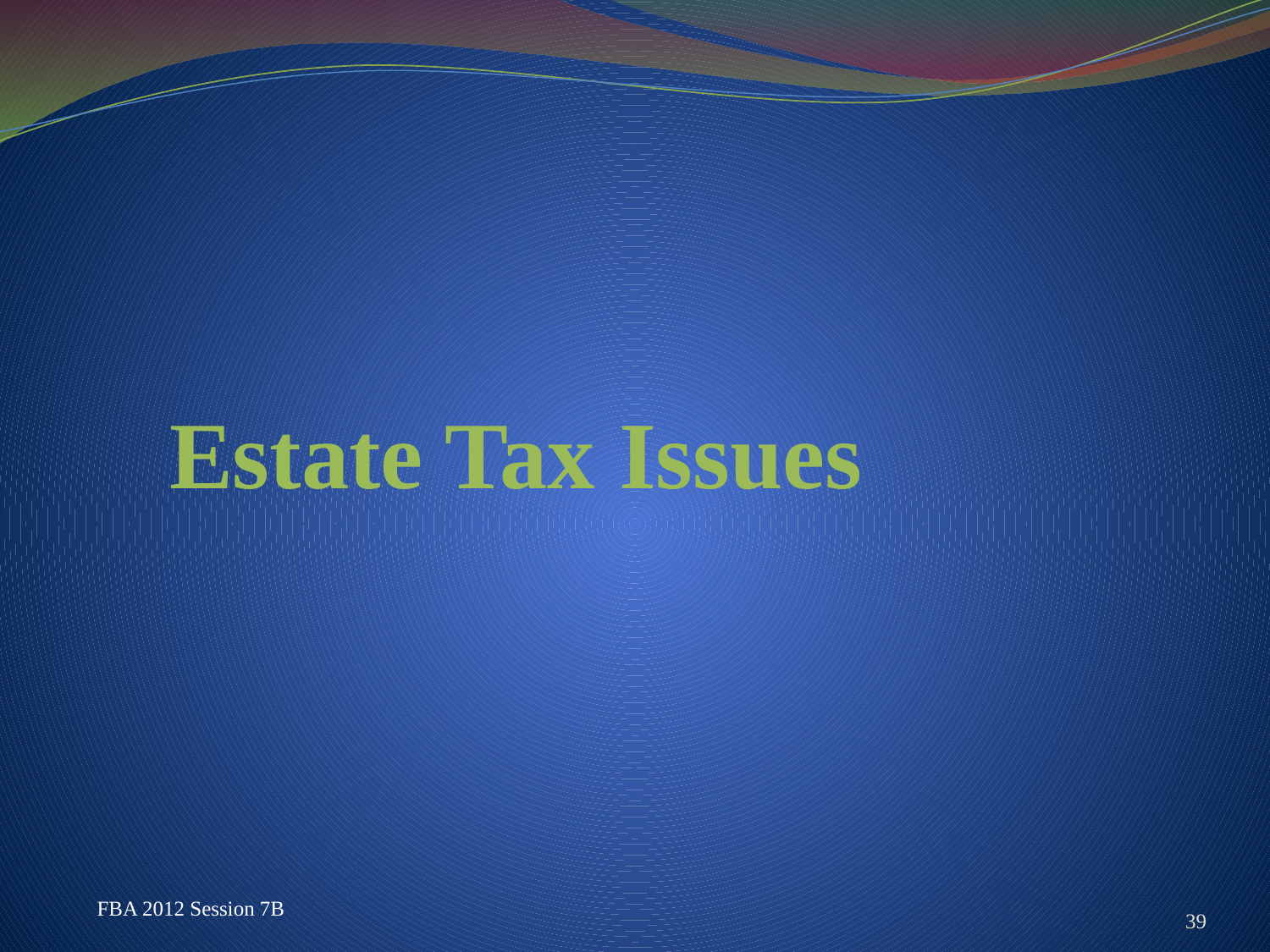

Estate Tax Issues
39
FBA 2012 Session 7B